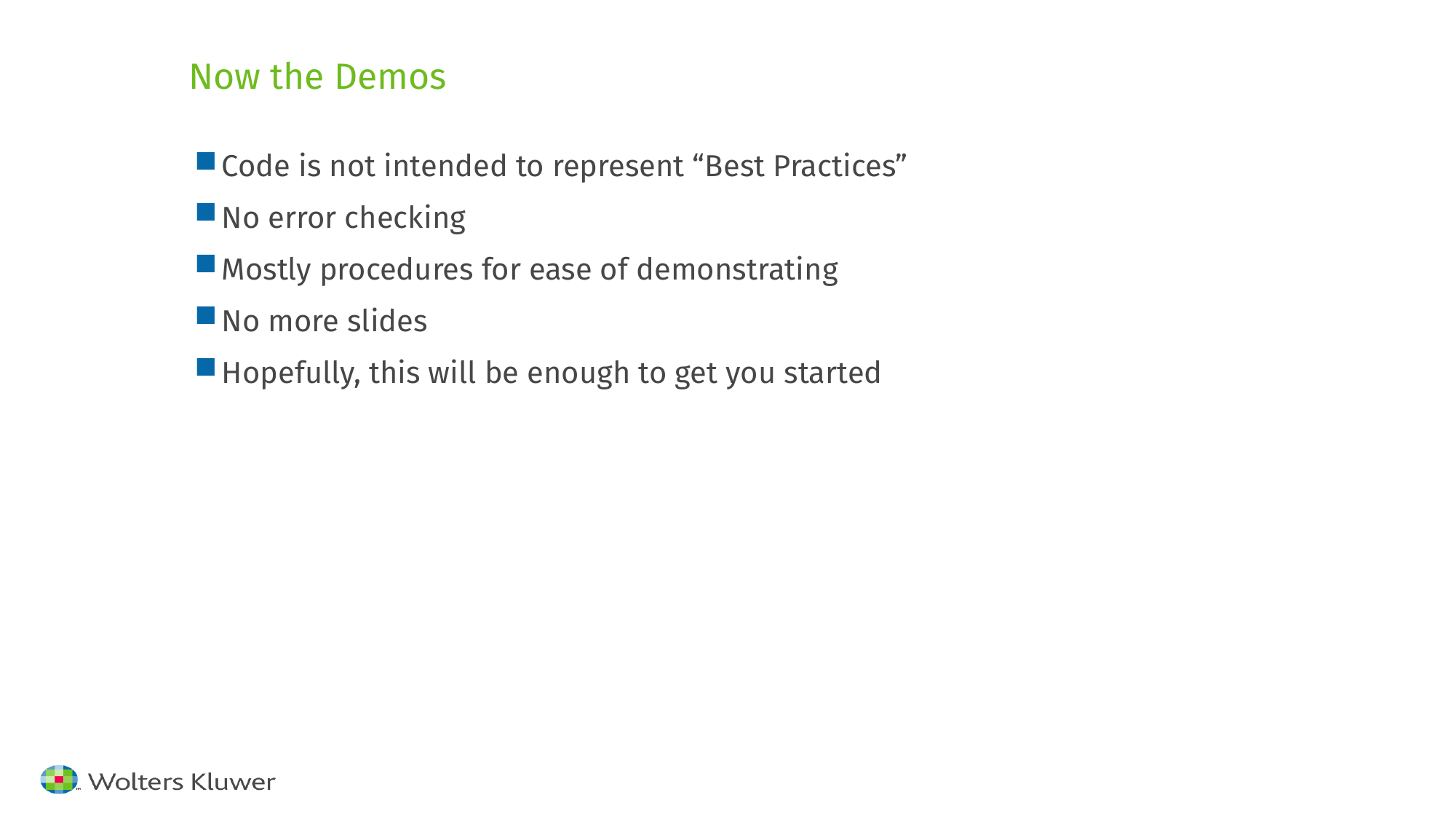

# Now the Demos
Code is not intended to represent “Best Practices”
No error checking
Mostly procedures for ease of demonstrating
No more slides
Hopefully, this will be enough to get you started